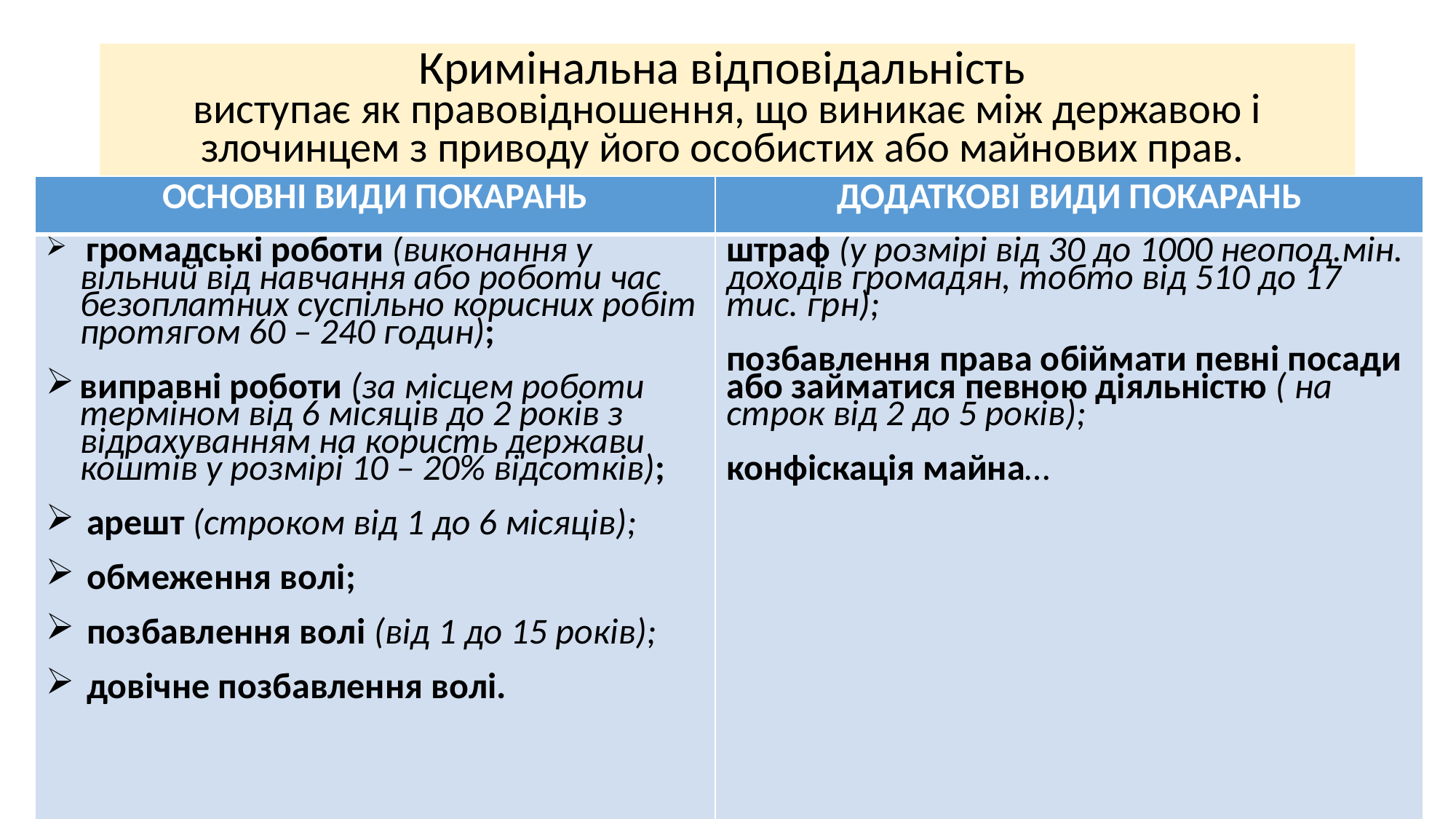

# Кримінальна відповідальність виступає як правовідношення, що виникає між державою і злочинцем з приводу його особистих або майнових прав.
| ОСНОВНІ ВИДИ ПОКАРАНЬ | ДОДАТКОВІ ВИДИ ПОКАРАНЬ |
| --- | --- |
| громадські роботи (виконання у вільний від навчання або роботи час безоплатних суспільно корисних робіт протягом 60 – 240 годин); виправні роботи (за місцем роботи терміном від 6 місяців до 2 років з відрахуванням на користь держави коштів у розмірі 10 – 20% відсотків); арешт (строком від 1 до 6 місяців); обмеження волі; позбавлення волі (від 1 до 15 років); довічне позбавлення волі. | штраф (у розмірі від 30 до 1000 неопод.мін. доходів громадян, тобто від 510 до 17 тис. грн); позбавлення права обіймати певні посади або займатися певною діяльністю ( на строк від 2 до 5 років); конфіскація майна… |